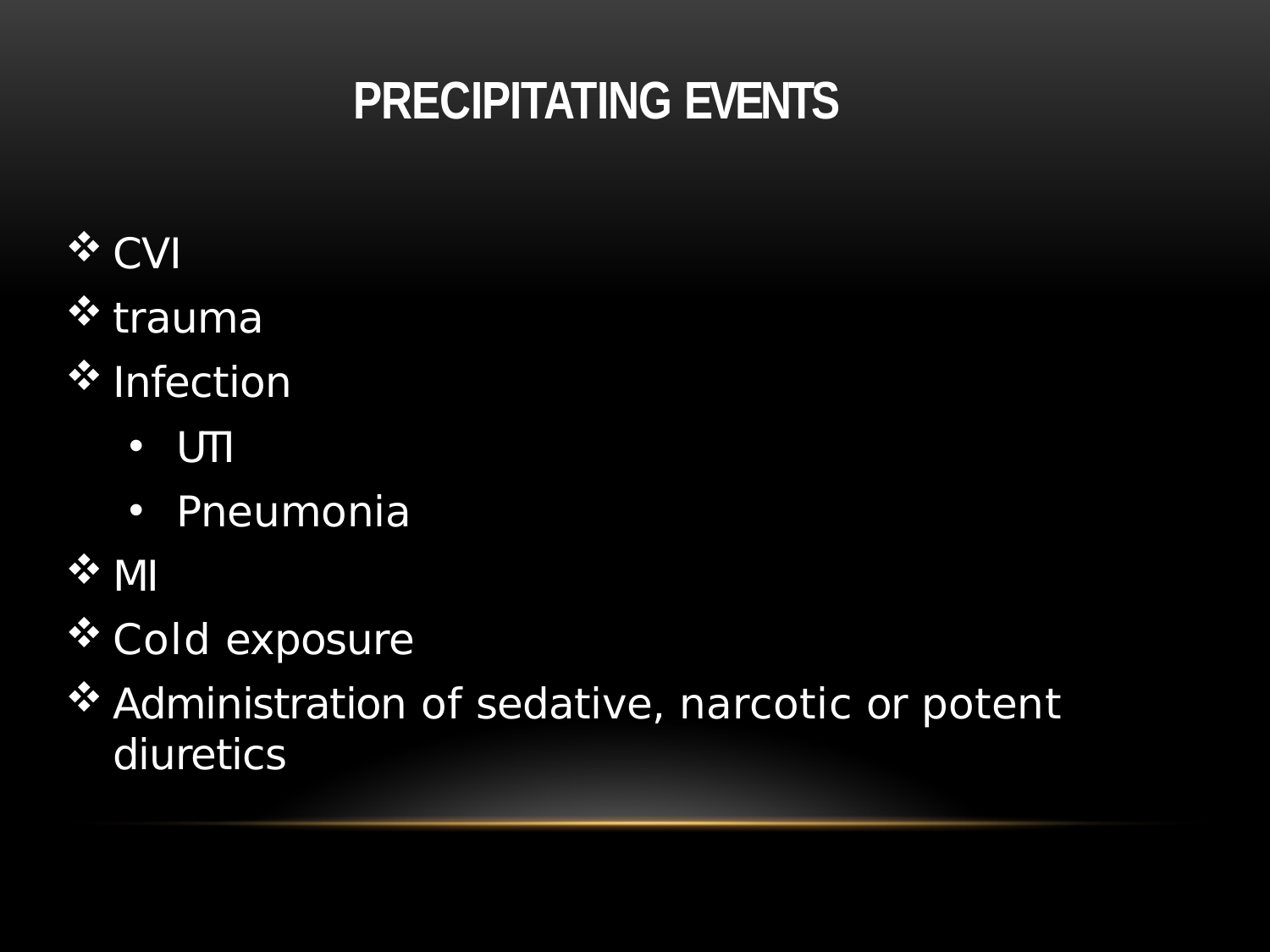

# Precipitating Events
CVI
trauma
Infection
UTI
Pneumonia
MI
Cold exposure
Administration of sedative, narcotic or potent diuretics